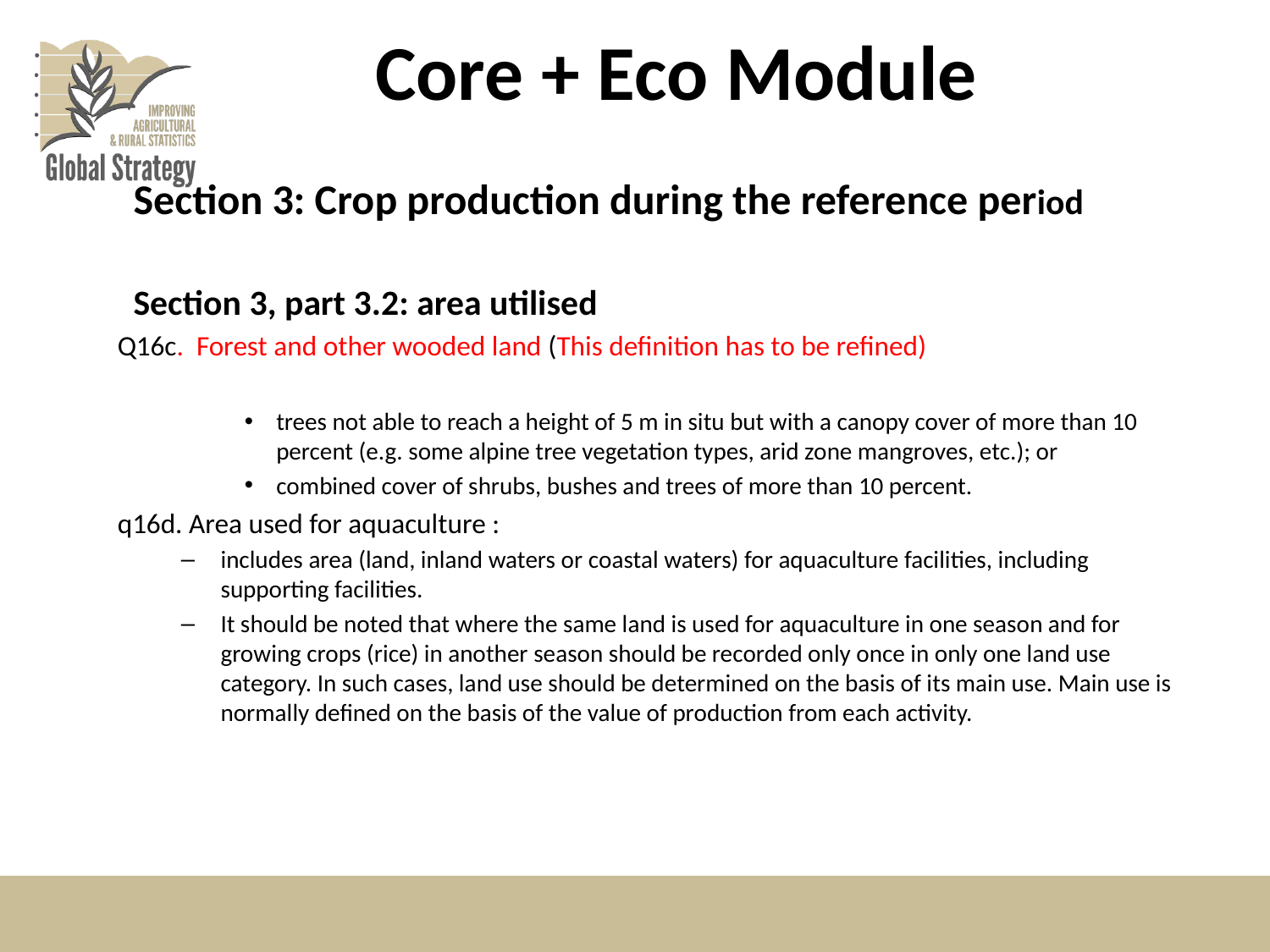

# Core + Eco Module
Section 3: Crop production during the reference period

Section 3, part 3.2: area utilised
Q16c.  Forest and other wooded land (This definition has to be refined)

trees not able to reach a height of 5 m in situ but with a canopy cover of more than 10 percent (e.g. some alpine tree vegetation types, arid zone mangroves, etc.); or
combined cover of shrubs, bushes and trees of more than 10 percent.
q16d. Area used for aquaculture :
includes area (land, inland waters or coastal waters) for aquaculture facilities, including supporting facilities.
It should be noted that where the same land is used for aquaculture in one season and for growing crops (rice) in another season should be recorded only once in only one land use category. In such cases, land use should be determined on the basis of its main use. Main use is normally defined on the basis of the value of production from each activity.